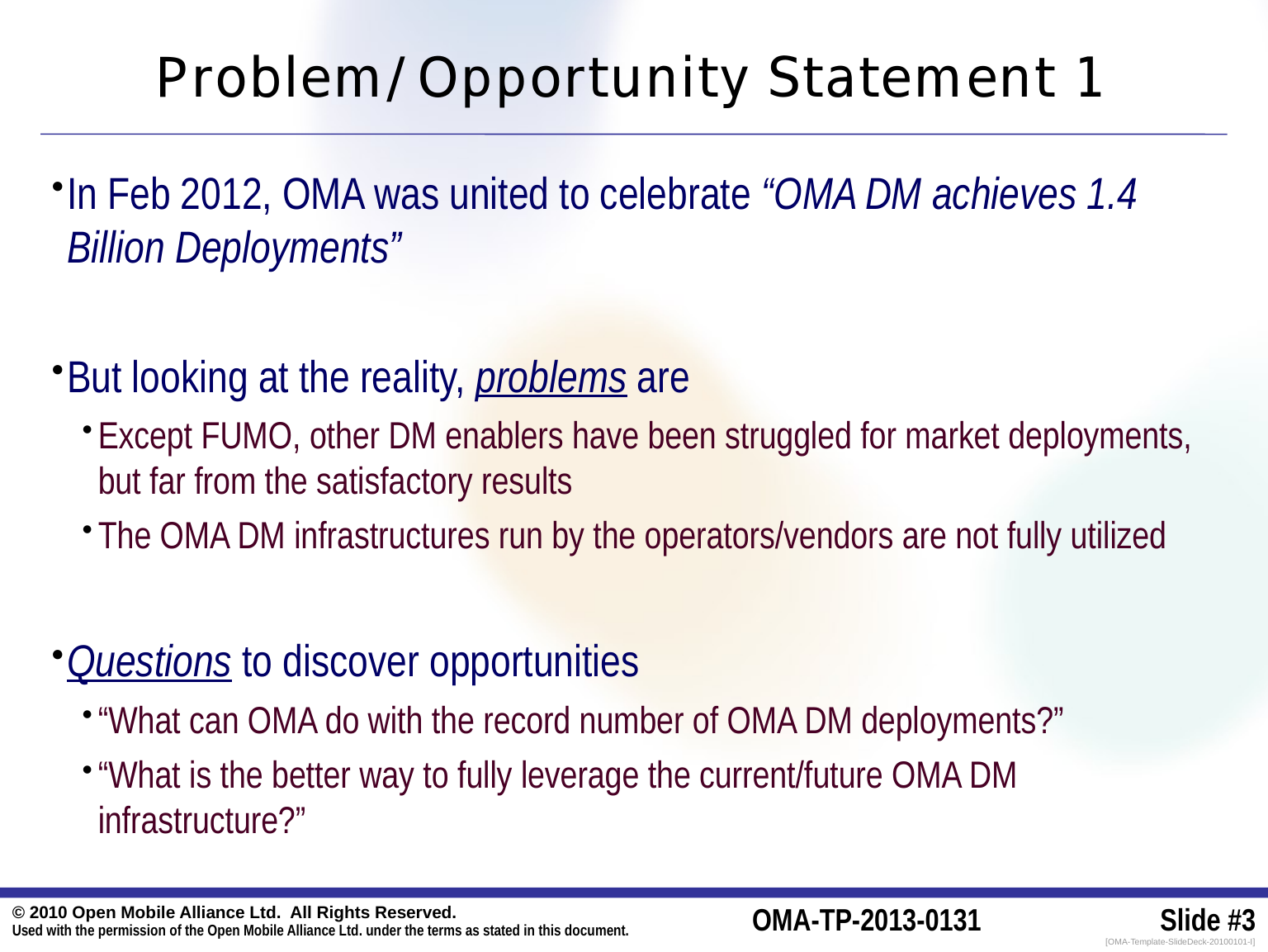

# Problem/Opportunity Statement 1
In Feb 2012, OMA was united to celebrate “OMA DM achieves 1.4 Billion Deployments”

But looking at the reality, problems are
Except FUMO, other DM enablers have been struggled for market deployments, but far from the satisfactory results
The OMA DM infrastructures run by the operators/vendors are not fully utilized

Questions to discover opportunities
“What can OMA do with the record number of OMA DM deployments?”
“What is the better way to fully leverage the current/future OMA DM infrastructure?”